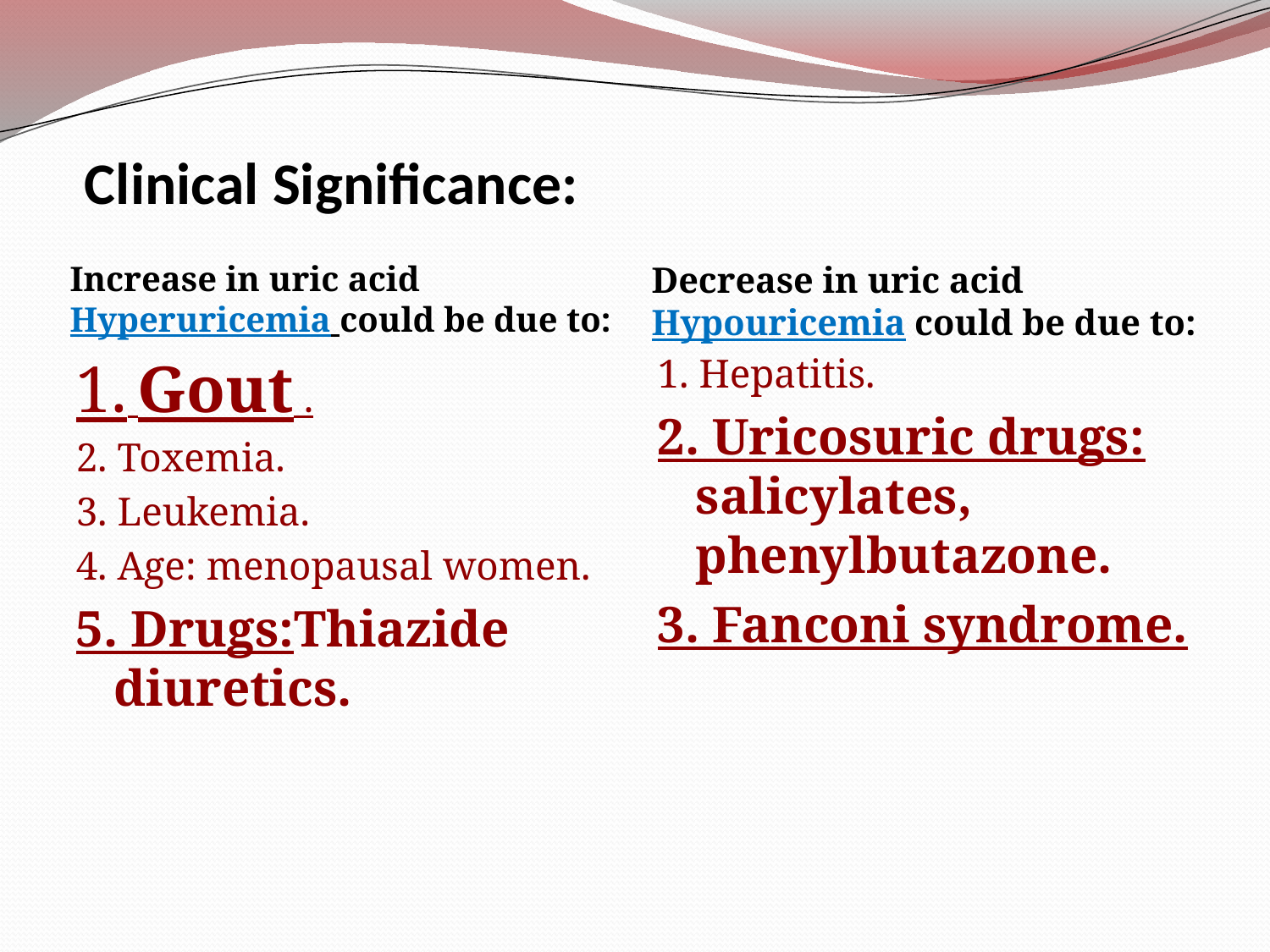

# Clinical Significance:
Increase in uric acid Hyperuricemia could be due to:

Decrease in uric acid Hypouricemia could be due to:

1. Gout .
2. Toxemia.
3. Leukemia.
4. Age: menopausal women.
5. Drugs:Thiazide diuretics.

1. Hepatitis.
2. Uricosuric drugs: salicylates, phenylbutazone.
3. Fanconi syndrome.